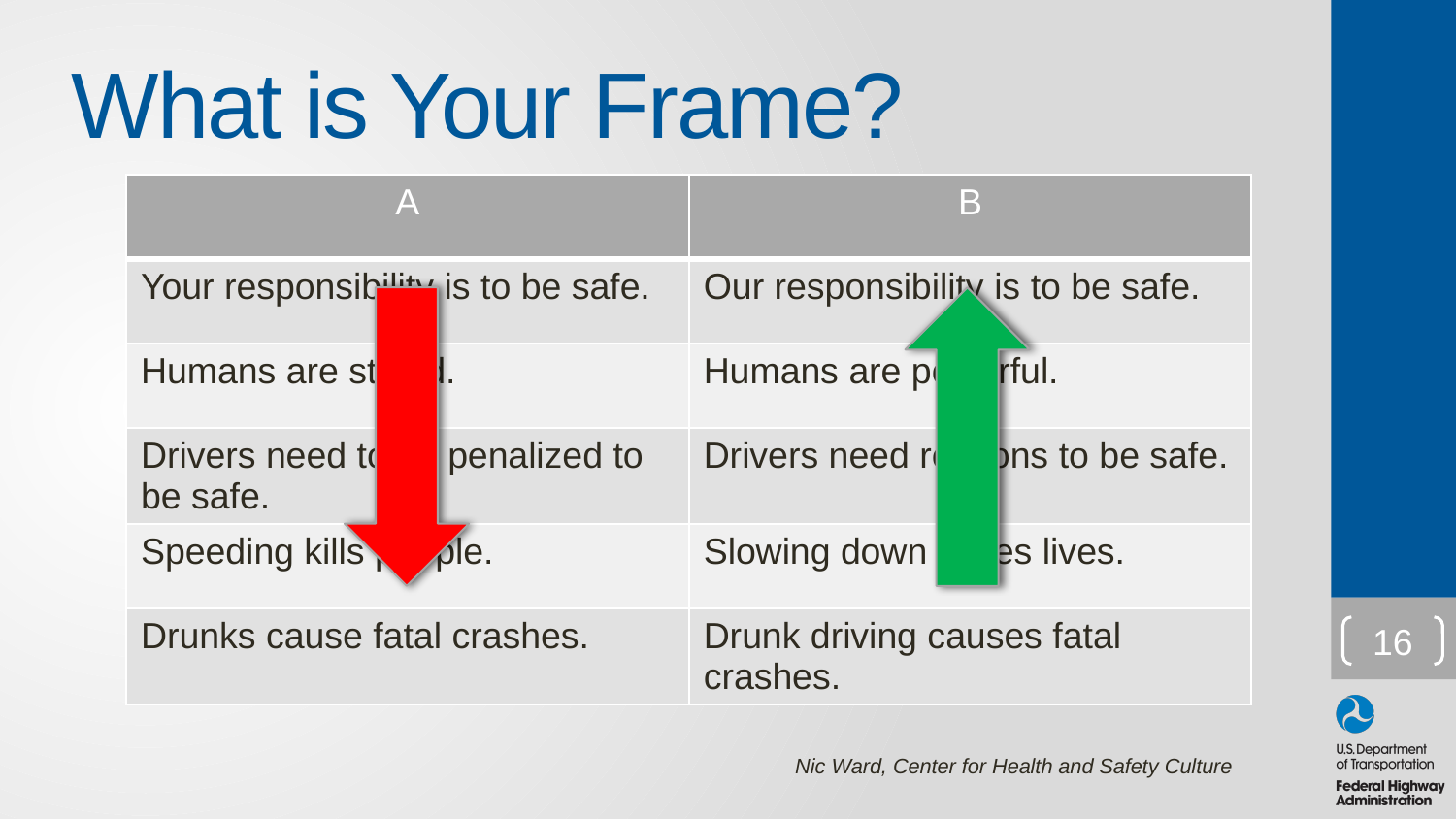

# What is Your Frame?
| A | B |
| --- | --- |
| Your responsibility is to be safe. | Our responsibility is to be safe. |
| Humans are stupid. | Humans are powerful. |
| Drivers need to be penalized to be safe. | Drivers need reasons to be safe. |
| Speeding kills people. | Slowing down saves lives. |
| Drunks cause fatal crashes. | Drunk driving causes fatal crashes. |

16
Nic Ward, Center for Health and Safety Culture